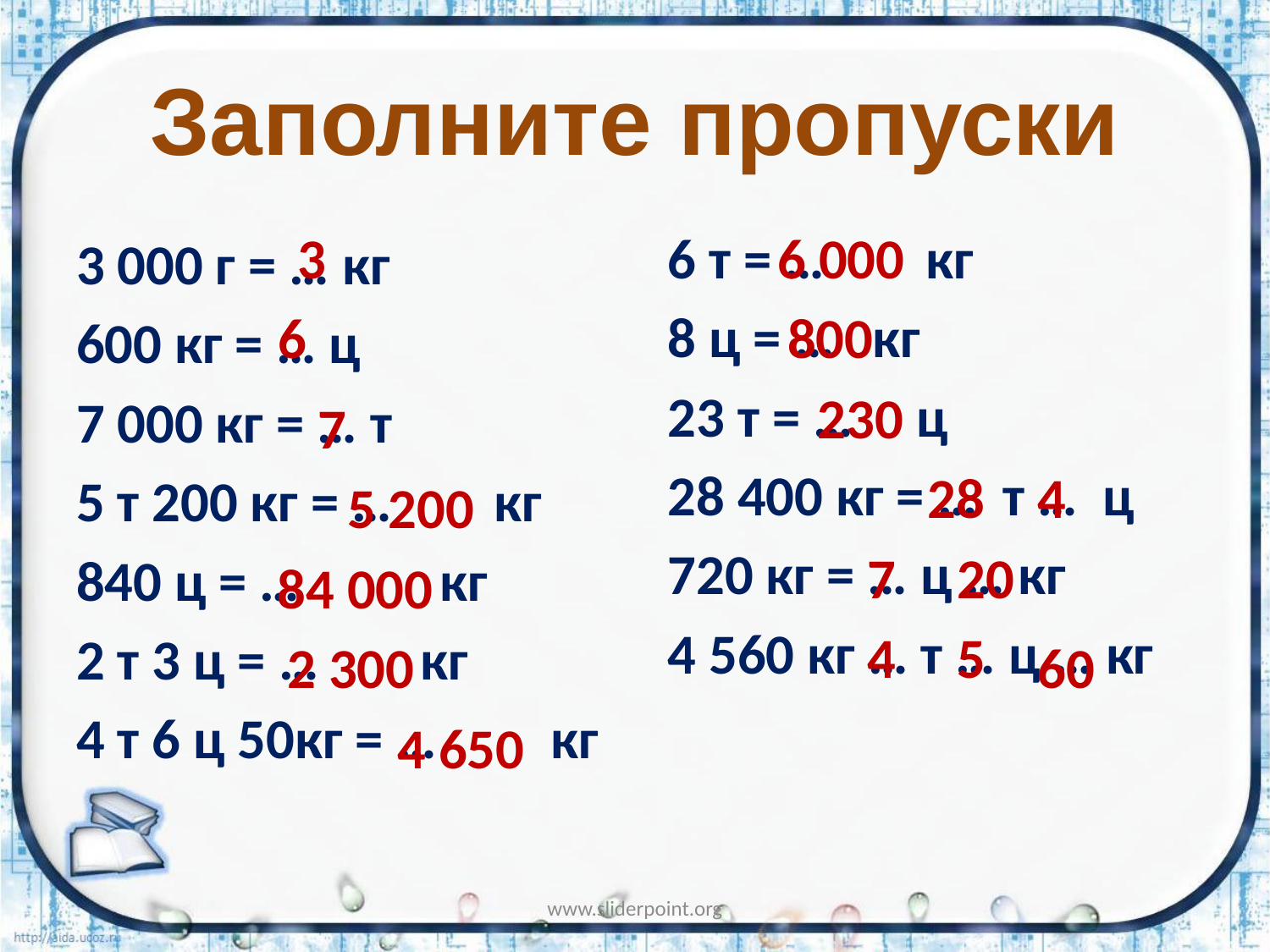

# Заполните пропуски
3
6 т = …        кг
8 ц = …   кг
23 т = …     ц
28 400 кг = …  т …  ц
720 кг = … ц … кг
4 560 кг … т … ц … кг
6 000
3 000 г = … кг
600 кг = … ц
7 000 кг = … т
5 т 200 кг = …        кг
840 ц = …           кг
2 т 3 ц = …        кг
4 т 6 ц 50кг = …         кг
6
800
230
7
28
4
5 200
7
20
84 000
4
5
2 300
60
4 650
www.sliderpoint.org